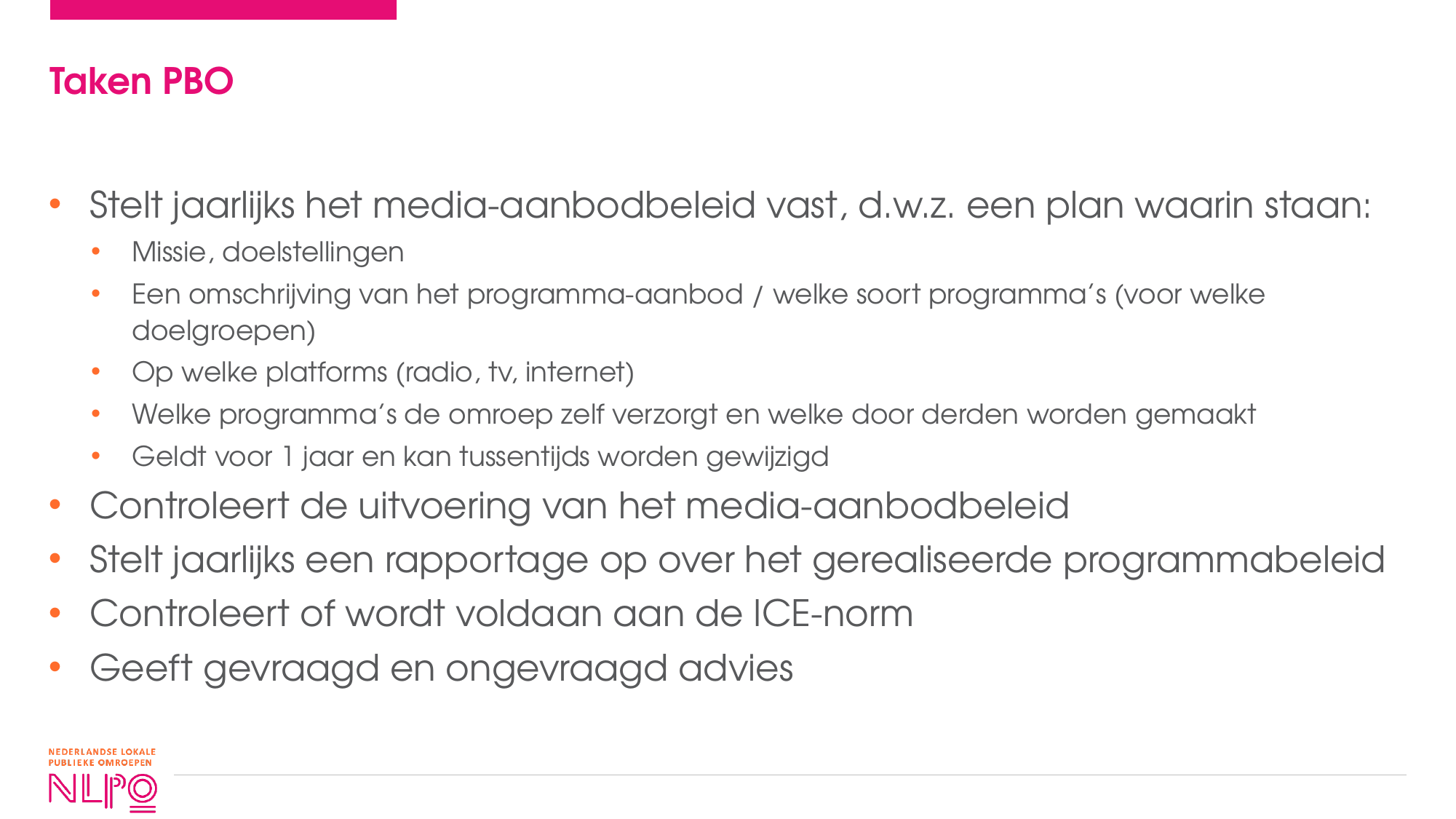

# Taken PBO

Stelt jaarlijks het media-aanbodbeleid vast, d.w.z. een plan waarin staan:
Missie, doelstellingen
Een omschrijving van het programma-aanbod / welke soort programma’s (voor welke doelgroepen)
Op welke platforms (radio, tv, internet)
Welke programma’s de omroep zelf verzorgt en welke door derden worden gemaakt
Geldt voor 1 jaar en kan tussentijds worden gewijzigd
Controleert de uitvoering van het media-aanbodbeleid
Stelt jaarlijks een rapportage op over het gerealiseerde programmabeleid
Controleert of wordt voldaan aan de ICE-norm
Geeft gevraagd en ongevraagd advies